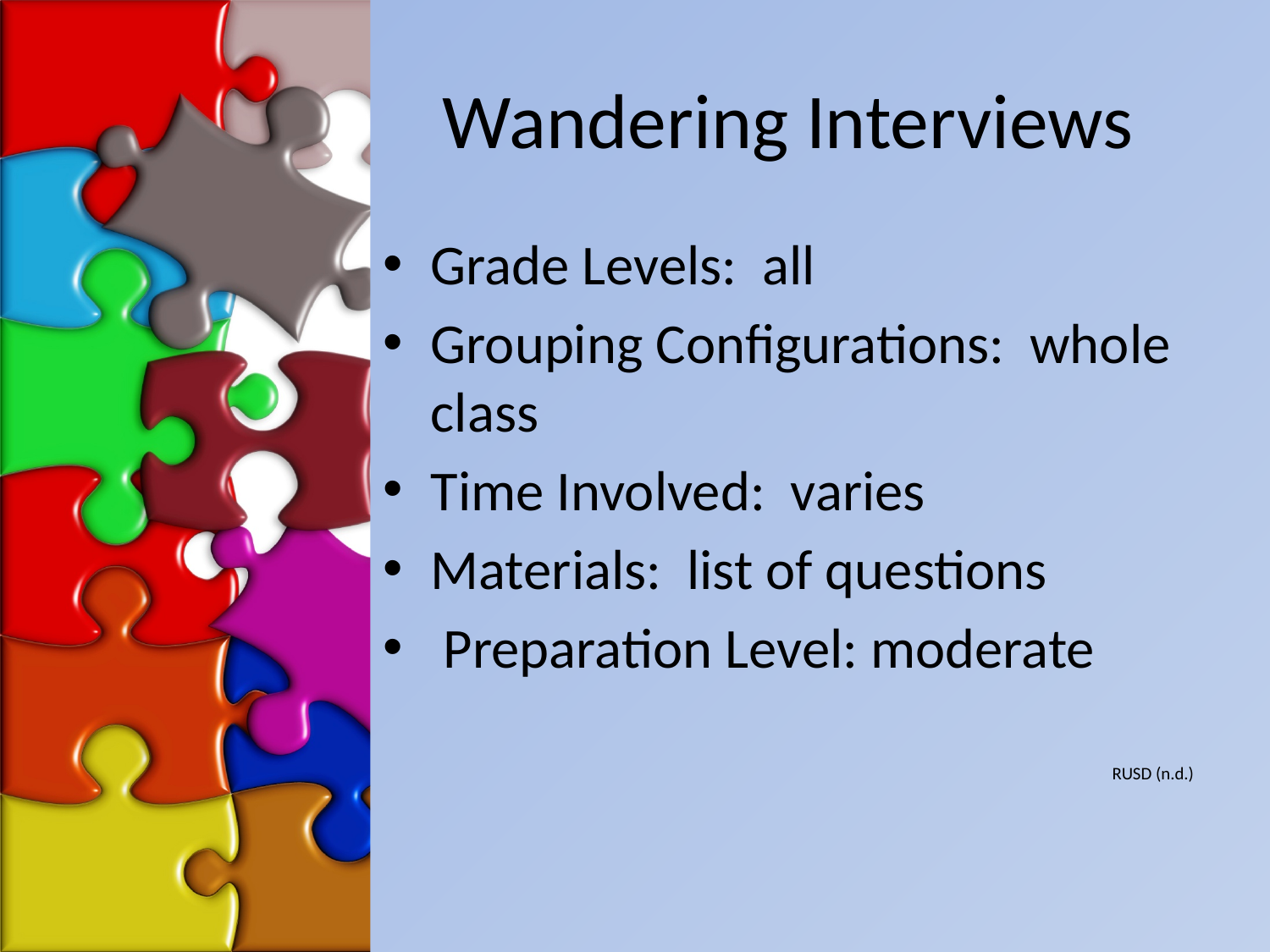

# Wandering Interviews
Grade Levels:  all
Grouping Configurations:  whole class
Time Involved:  varies
Materials:  list of questions
 Preparation Level: moderate

RUSD (n.d.)